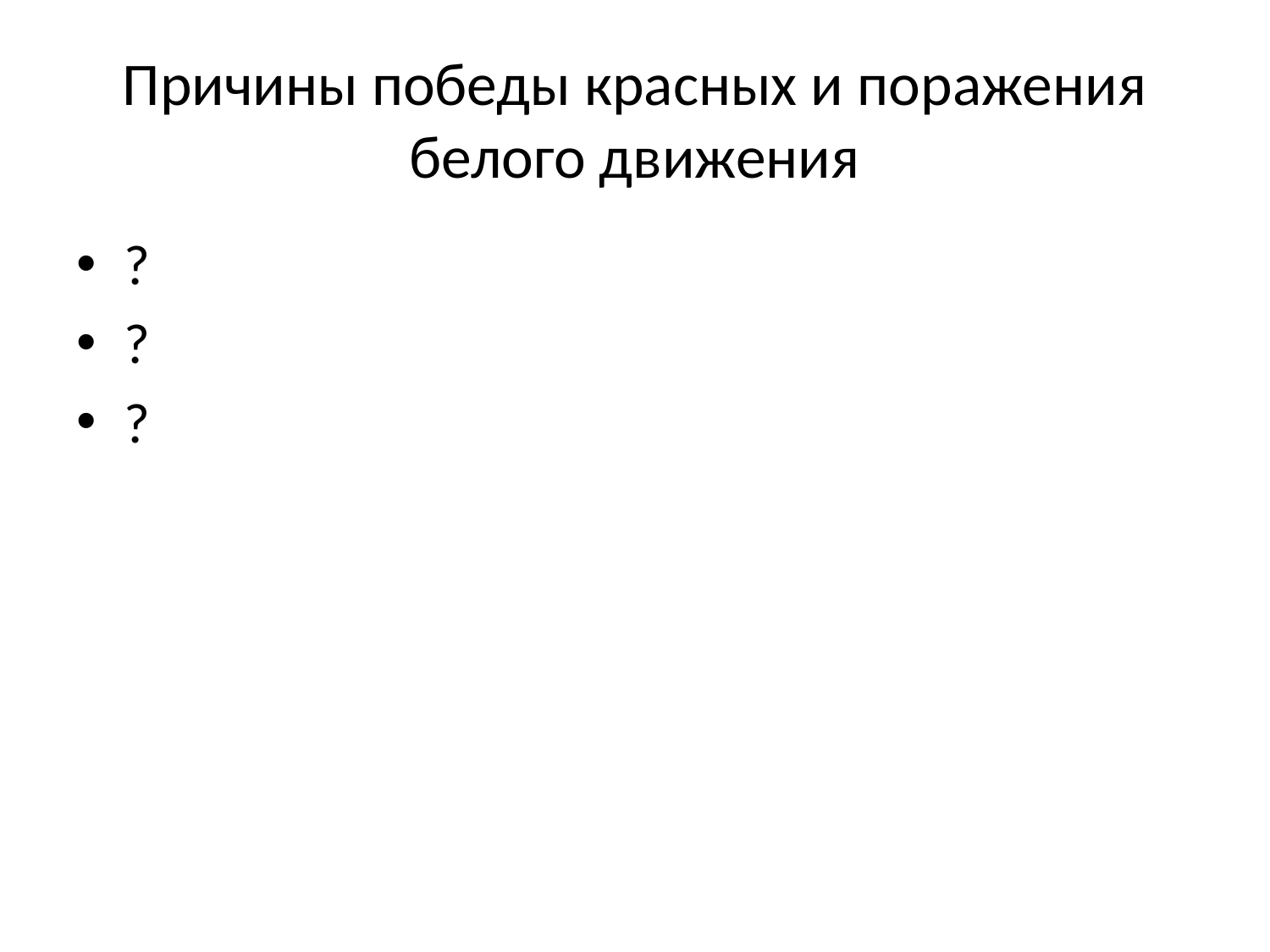

# Причины победы красных и поражения белого движения
?
?
?